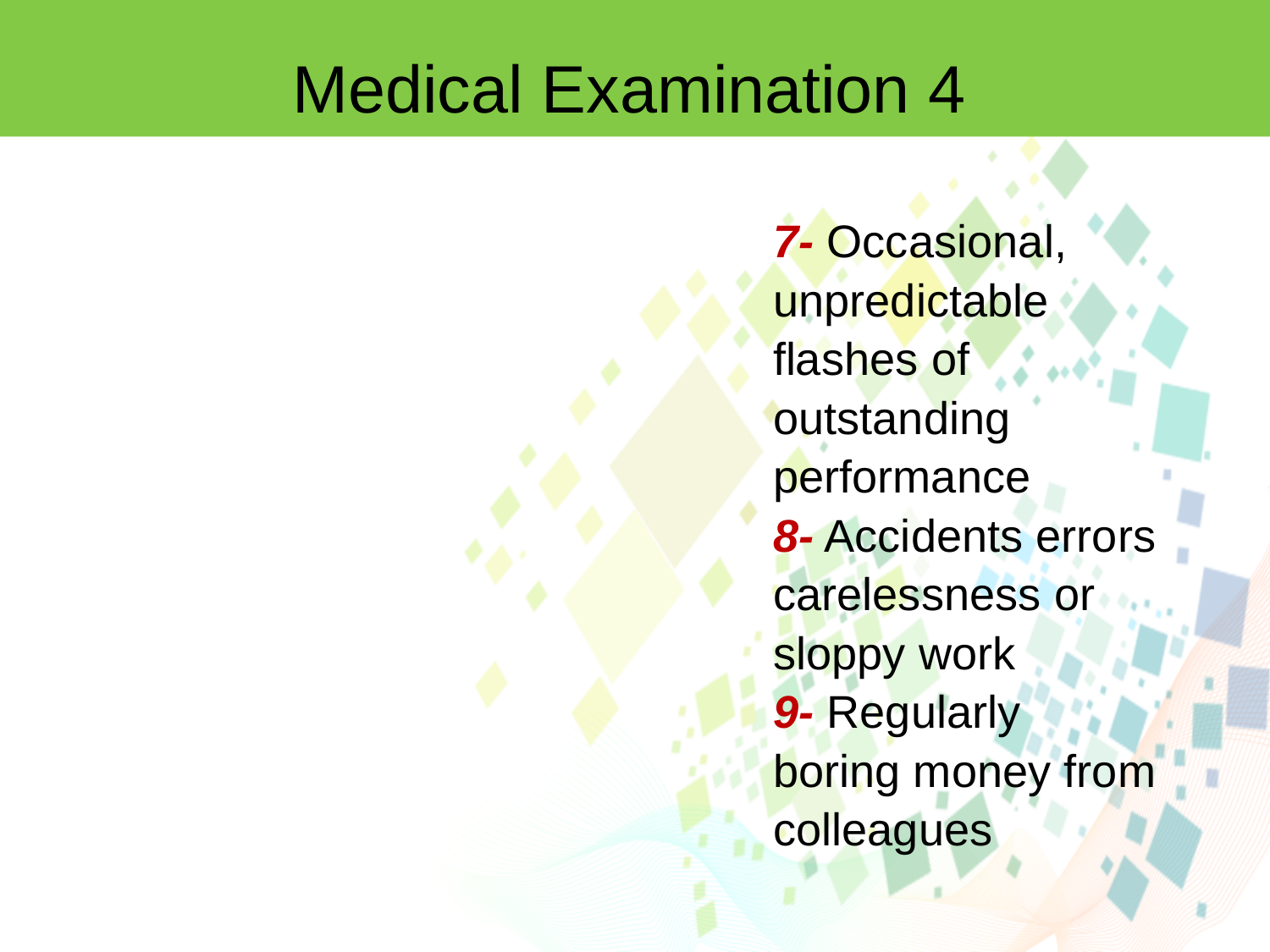

Medical Examination 4
7- Occasional, unpredictable flashes of outstanding performance
8- Accidents errors carelessness or sloppy work
9- Regularly boring money from colleagues